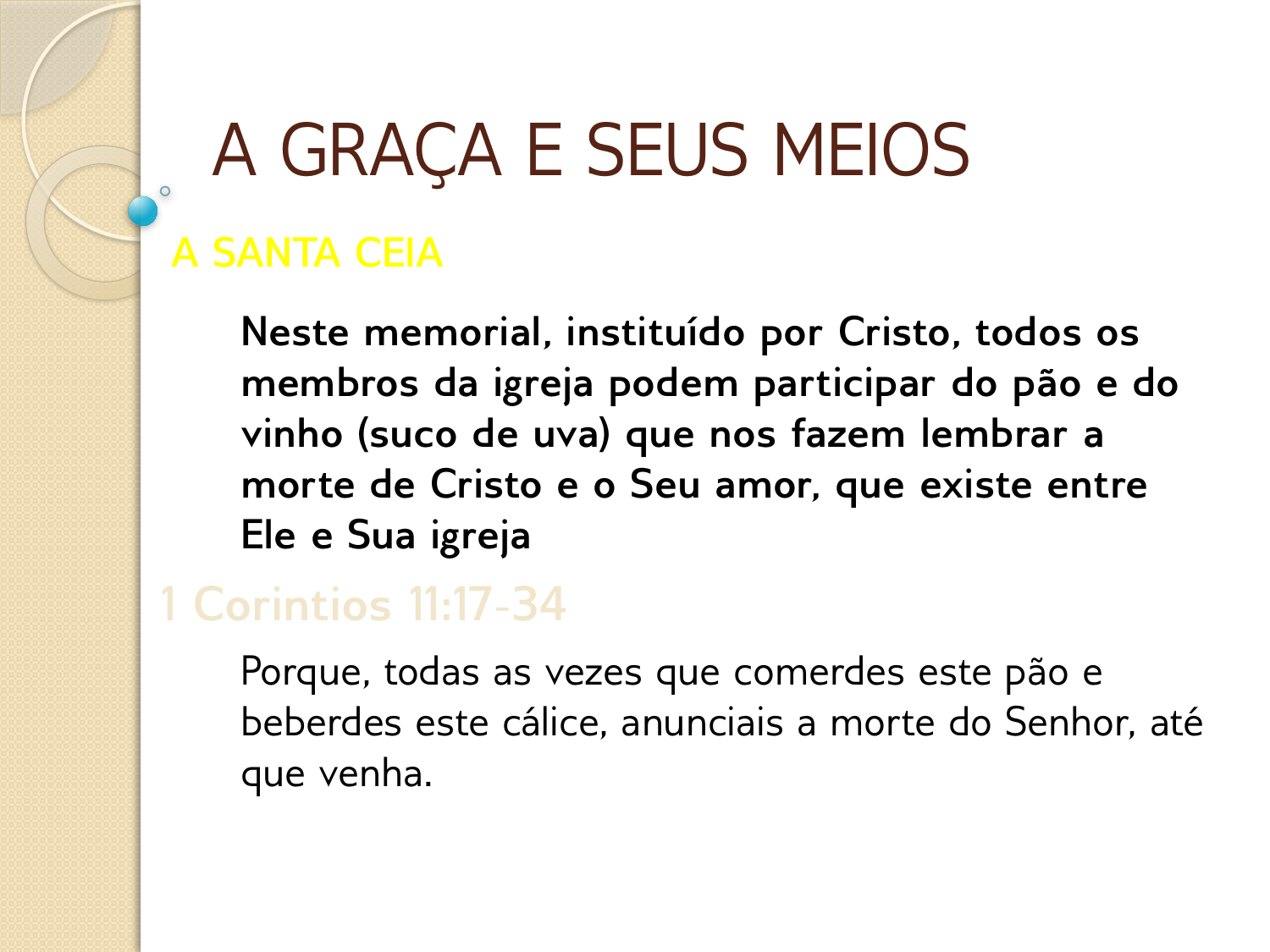

A GRAÇA E SEUS MEIOS
A SANTA CEIA

Neste memorial, instituído por Cristo, todos os membros da igreja podem participar do pão e do vinho (suco de uva) que nos fazem lembrar a morte de Cristo e o Seu amor, que existe entre Ele e Sua igreja
1 Corintios 11:17-34
Porque, todas as vezes que comerdes este pão e beberdes este cálice, anunciais a morte do Senhor, até que venha.